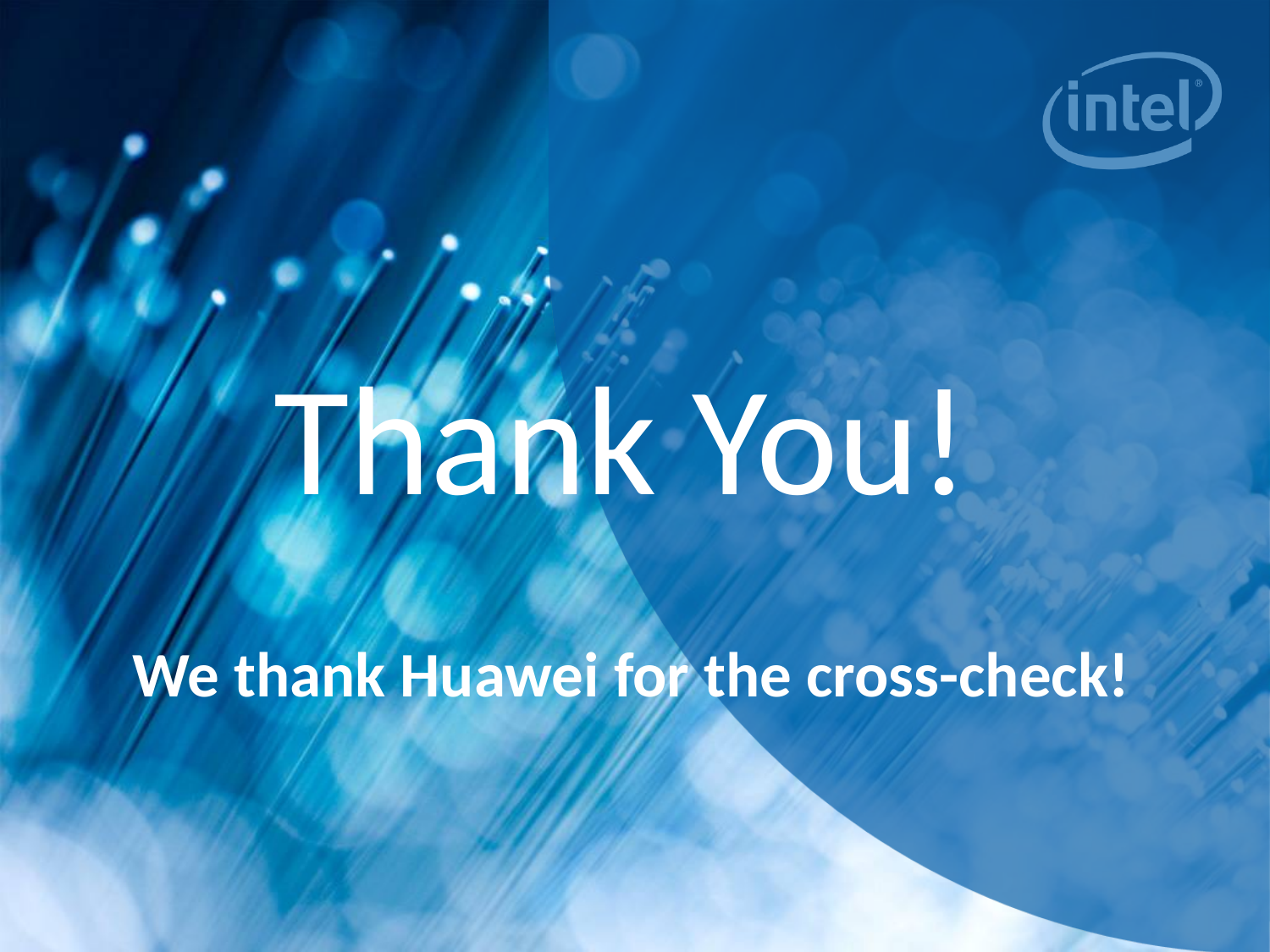

Thank You!
# We thank Huawei for the cross-check!